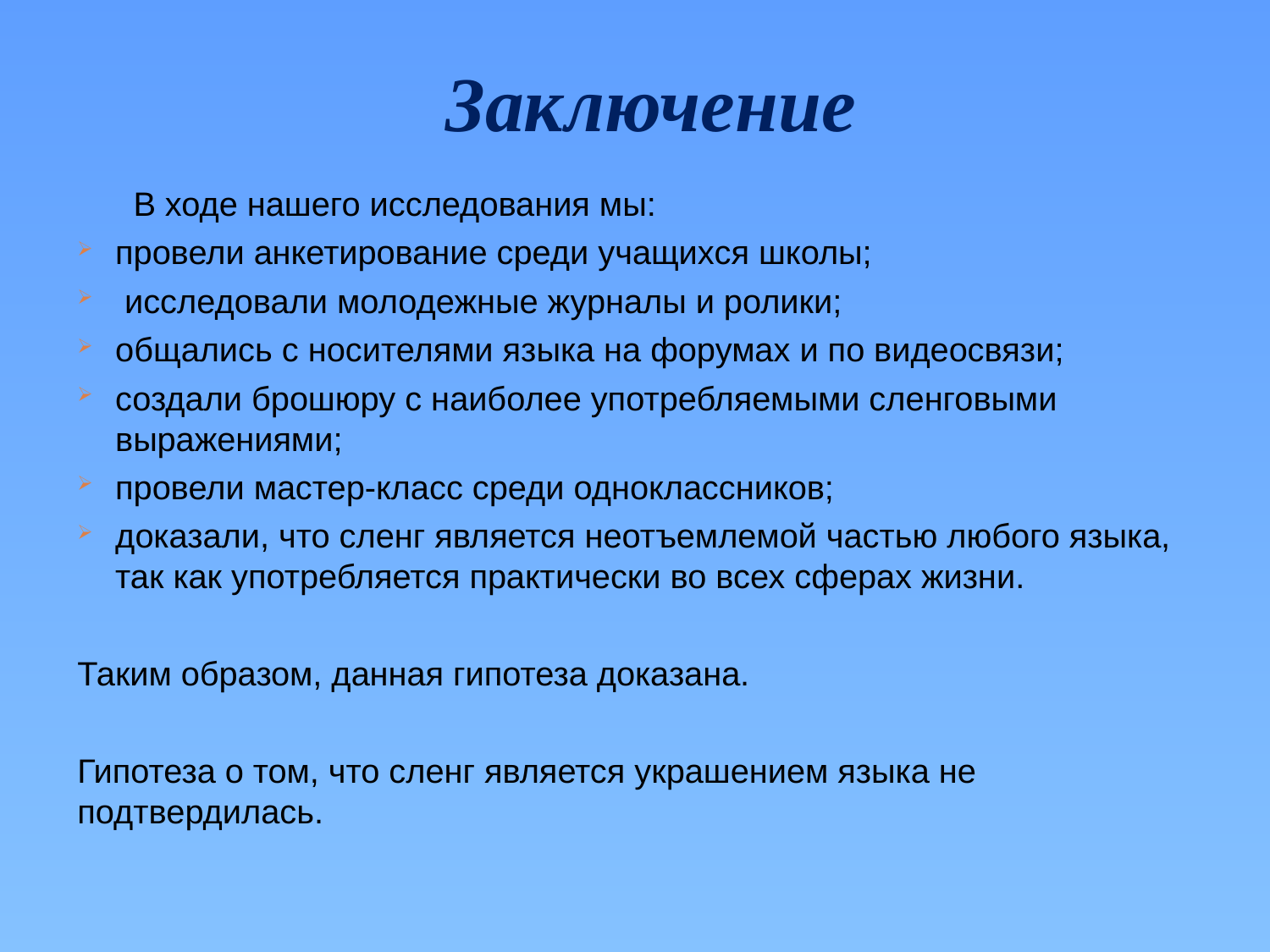

# Заключение
      В ходе нашего исследования мы:
провели анкетирование среди учащихся школы;
 исследовали молодежные журналы и ролики;
общались с носителями языка на форумах и по видеосвязи;
создали брошюру с наиболее употребляемыми сленговыми выражениями;
провели мастер-класс среди одноклассников;
доказали, что сленг является неотъемлемой частью любого языка, так как употребляется практически во всех сферах жизни.

Таким образом, данная гипотеза доказана.

Гипотеза о том, что сленг является украшением языка не подтвердилась.
13